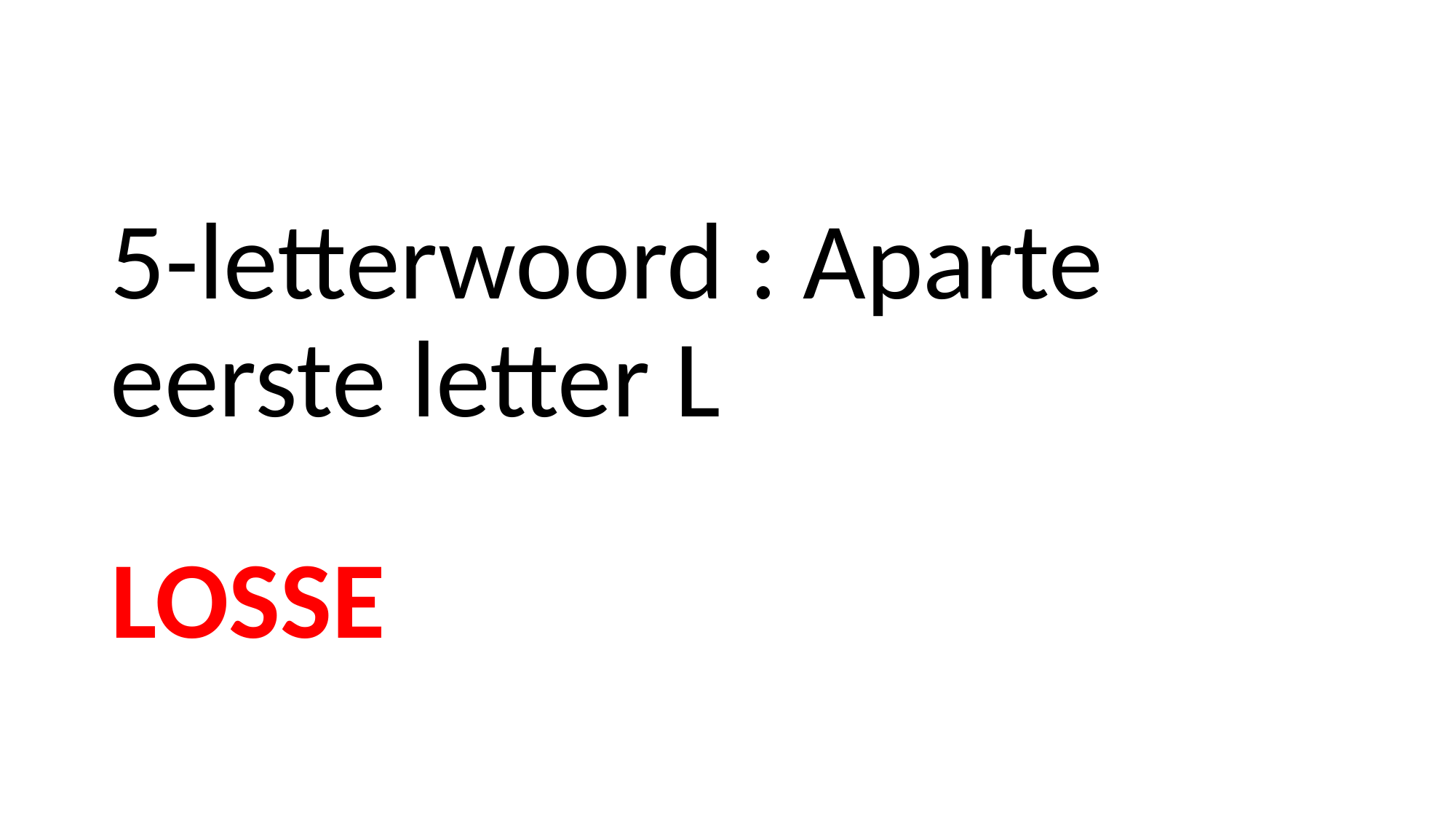

# 5-letterwoord : Aparte eerste letter L
LOSSE